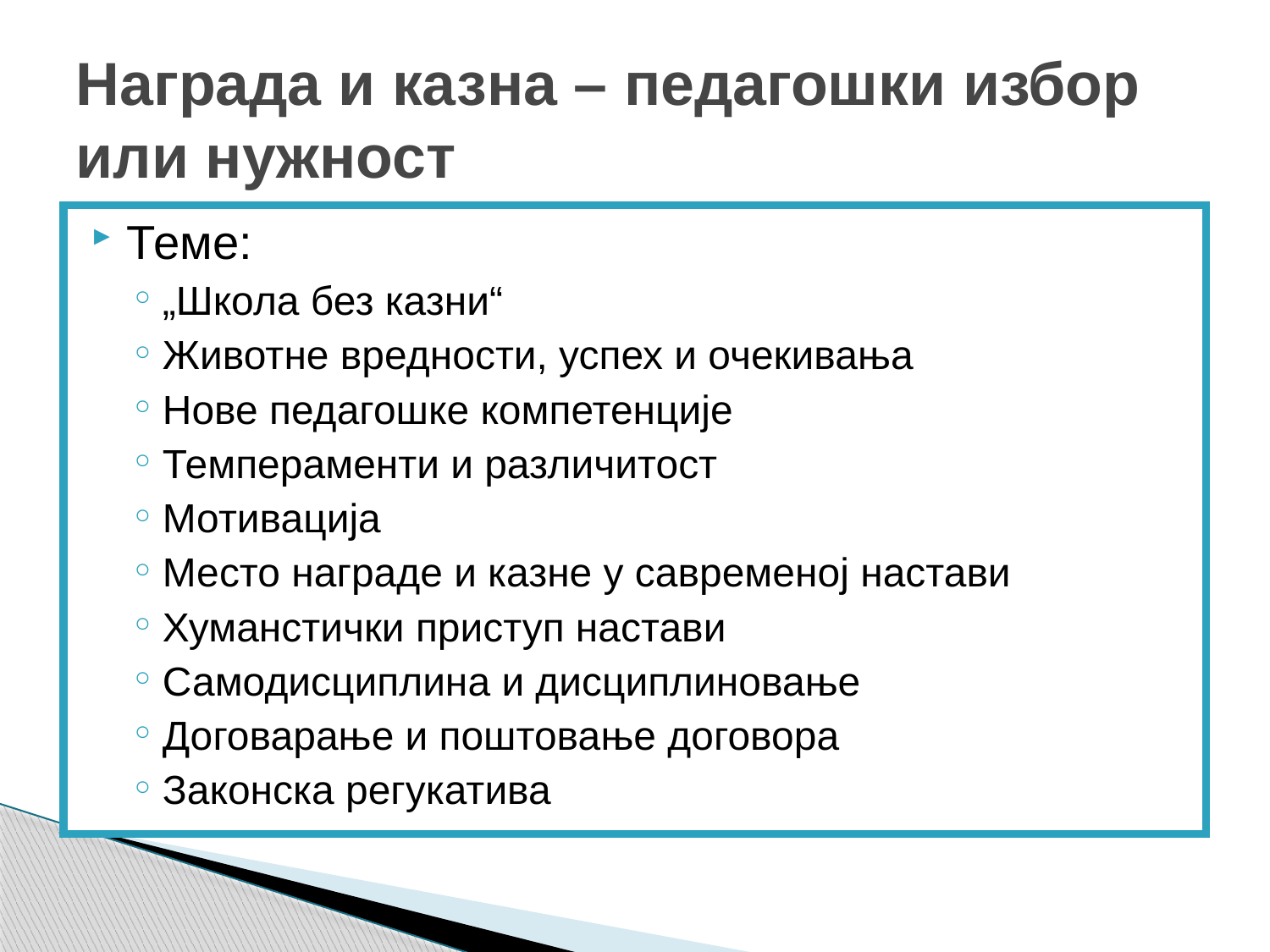

# Награда и казна – педагошки избор или нужност
Теме:
„Школа без казни“
Животне вредности, успех и очекивања
Нове педагошке компетенције
Темпераменти и различитост
Мотивација
Место награде и казне у савременој настави
Хуманстички приступ настави
Самодисциплина и дисциплиновање
Договарање и поштовање договора
Законска регукатива